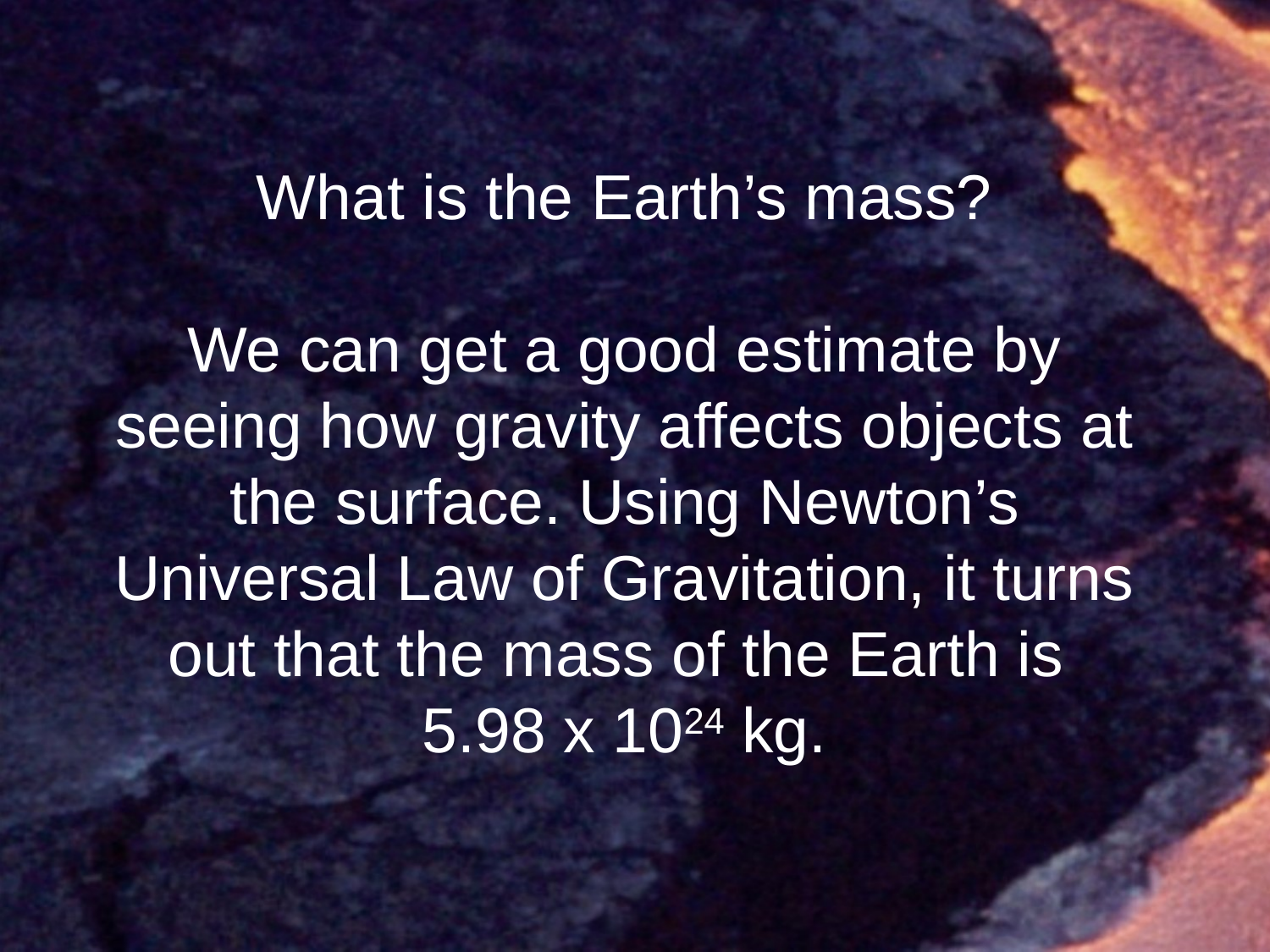

# What is the Earth’s mass? We can get a good estimate by seeing how gravity affects objects at the surface. Using Newton’s Universal Law of Gravitation, it turns out that the mass of the Earth is 5.98 x 1024 kg.